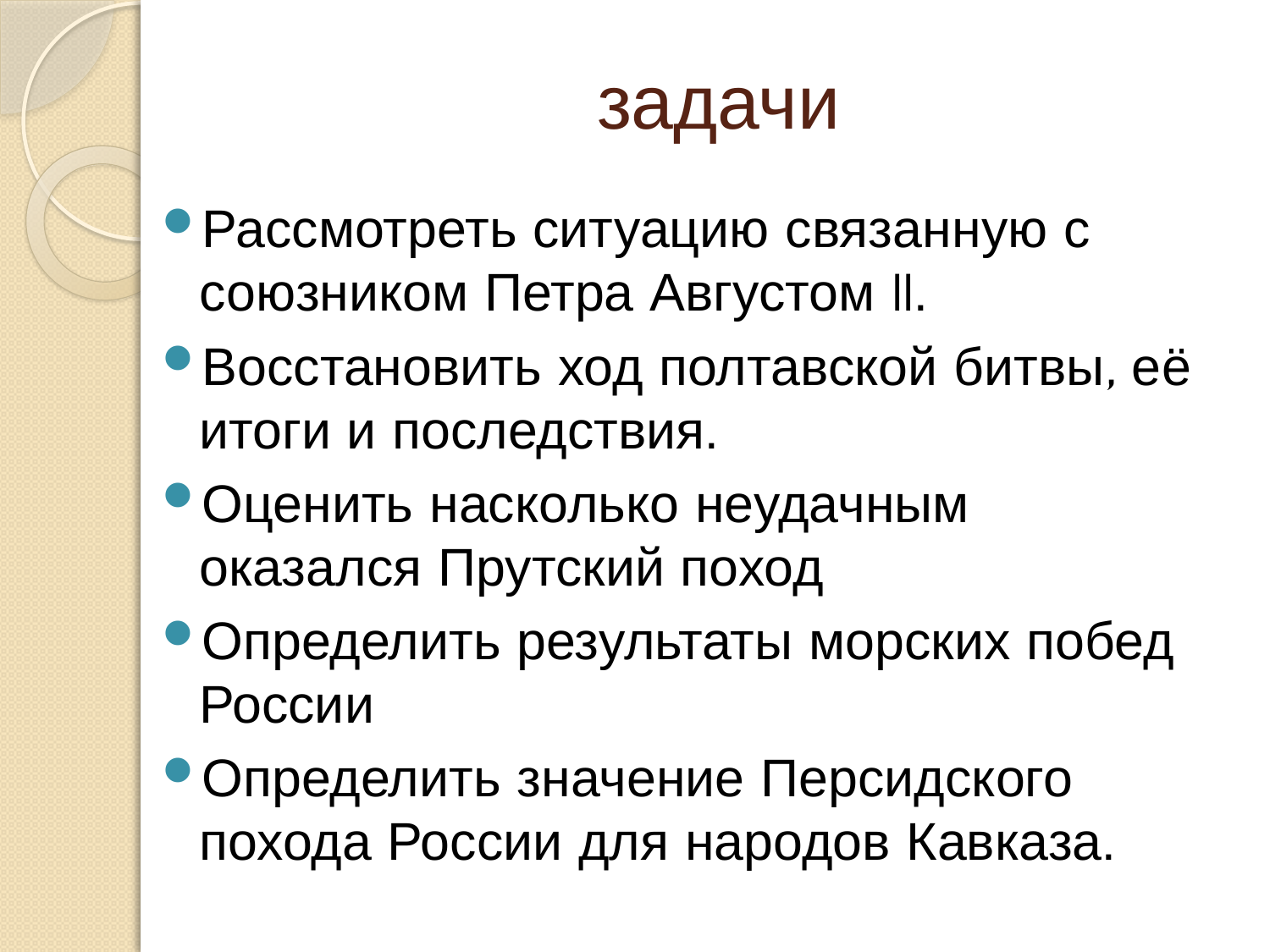

# задачи
Рассмотреть ситуацию связанную с союзником Петра Августом II.
Восстановить ход полтавской битвы, её итоги и последствия.
Оценить насколько неудачным оказался Прутский поход
Определить результаты морских побед России
Определить значение Персидского похода России для народов Кавказа.